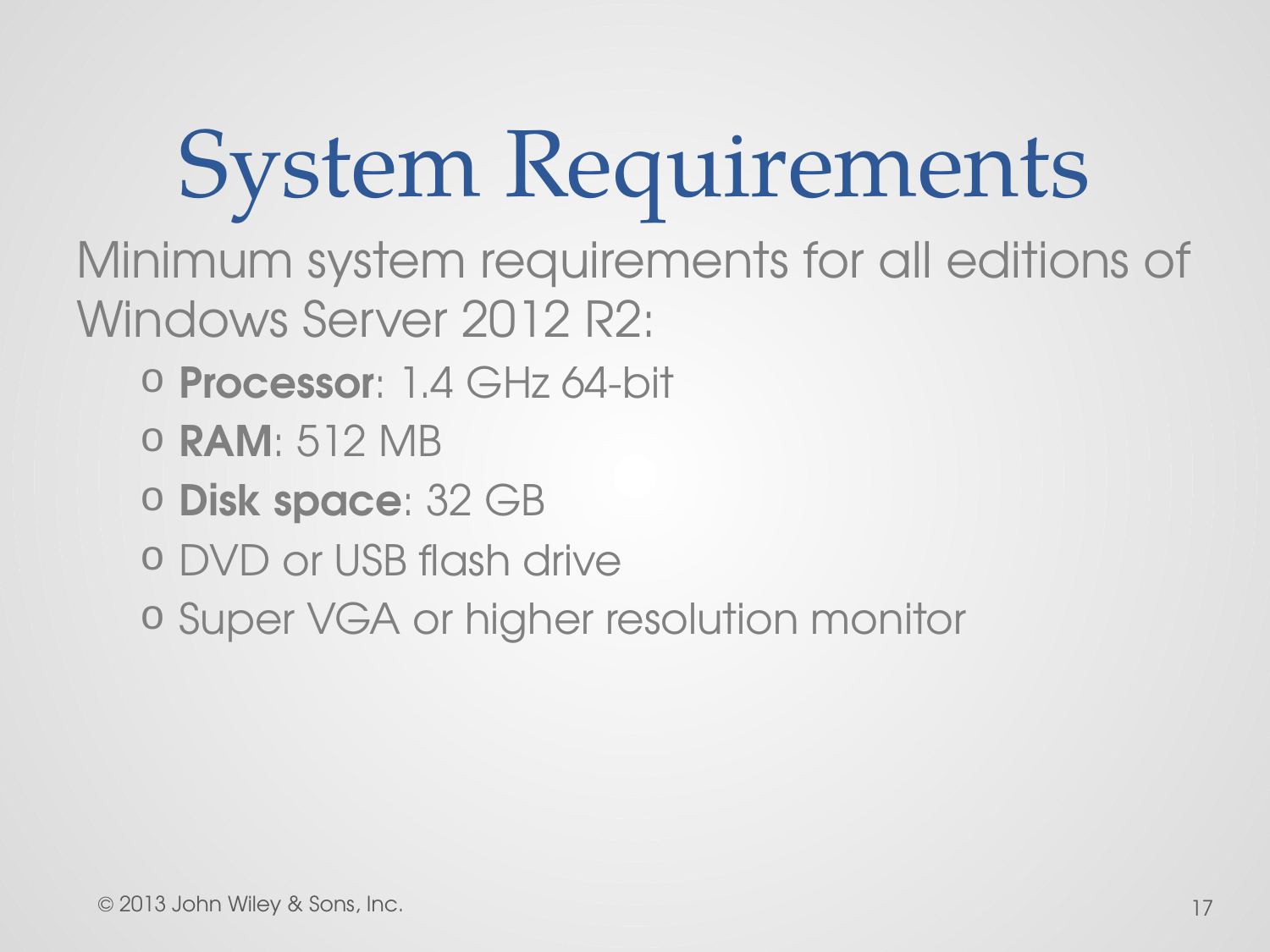

# System Requirements
Minimum system requirements for all editions of Windows Server 2012 R2:
Processor: 1.4 GHz 64-bit
RAM: 512 MB
Disk space: 32 GB
DVD or USB flash drive
Super VGA or higher resolution monitor
© 2013 John Wiley & Sons, Inc.
17